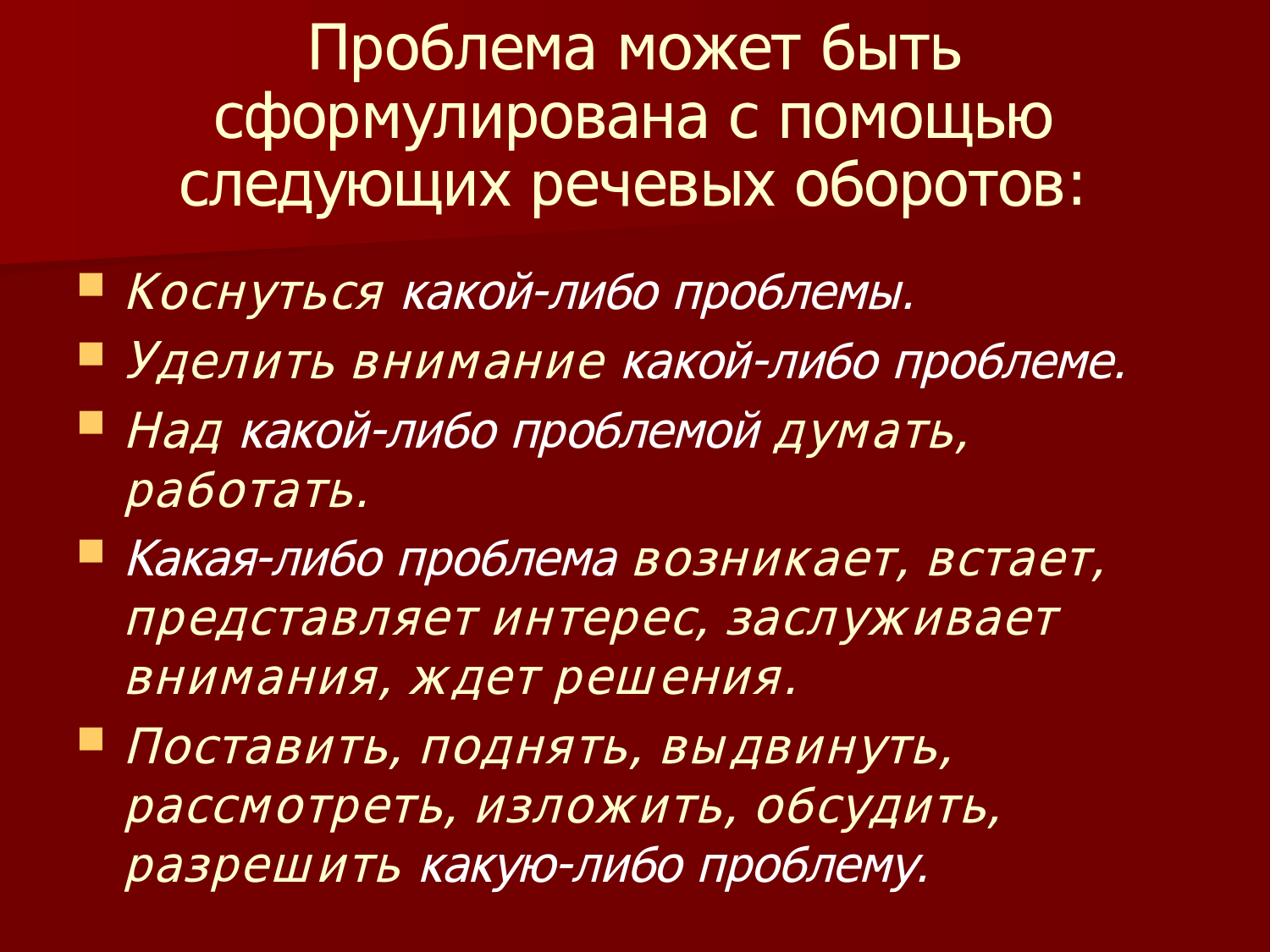

# Проблема может быть сформулирована с помощью следующих речевых оборотов:
Коснуться какой-либо проблемы.
Уделить внимание какой-либо проблеме.
Над какой-либо проблемой думать, работать.
Какая-либо проблема возникает, встает, представляет интерес, заслуживает внимания, ждет решения.
Поставить, поднять, выдвинуть, рассмотреть, изложить, обсудить, разрешить какую-либо проблему.